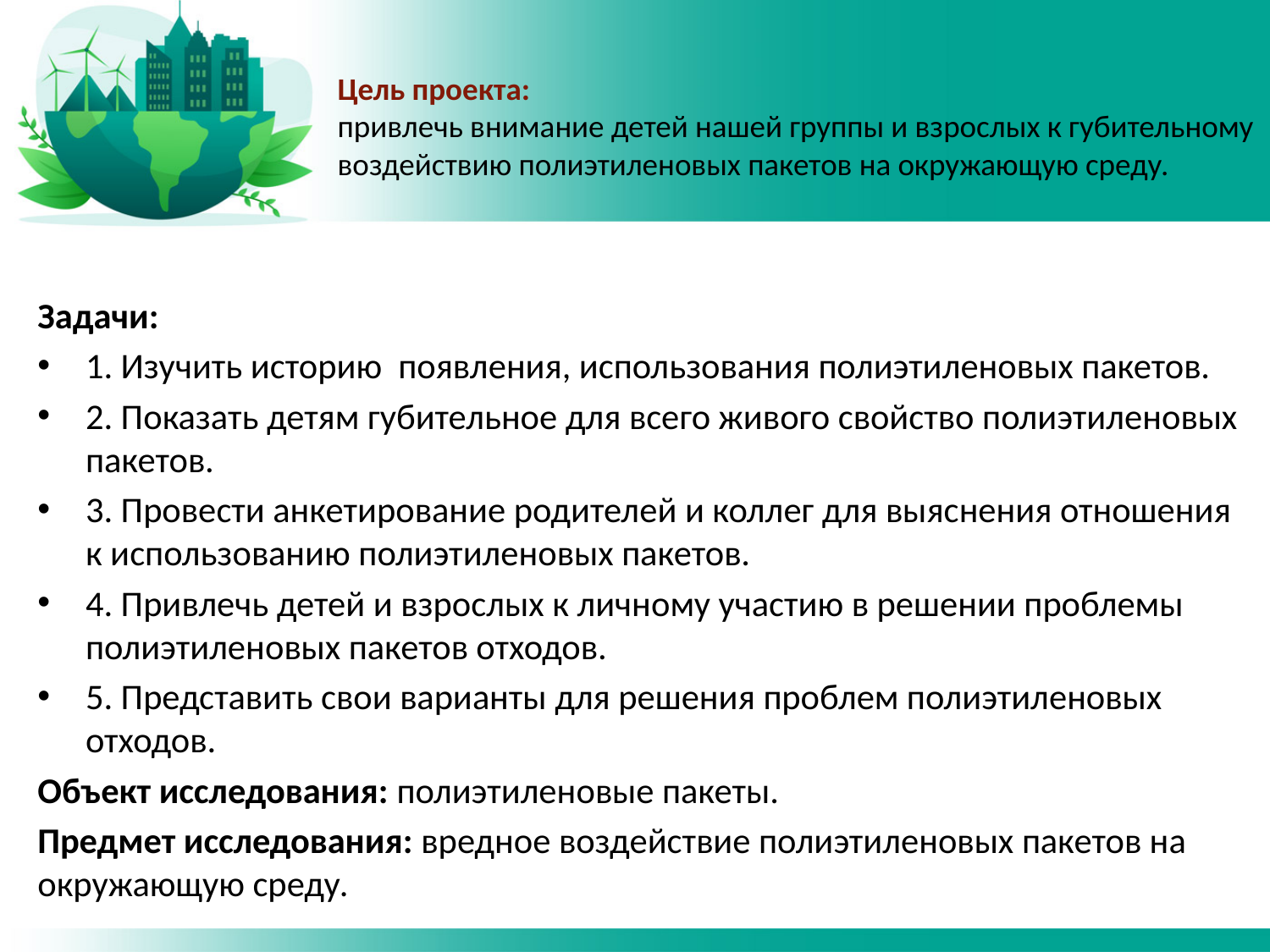

# Цель проекта: привлечь внимание детей нашей группы и взрослых к губительному воздействию полиэтиленовых пакетов на окружающую среду.
Задачи:
1. Изучить историю  появления, использования полиэтиленовых пакетов.
2. Показать детям губительное для всего живого свойство полиэтиленовых пакетов.
3. Провести анкетирование родителей и коллег для выяснения отношения  к использованию полиэтиленовых пакетов.
4. Привлечь детей и взрослых к личному участию в решении проблемы полиэтиленовых пакетов отходов.
5. Представить свои варианты для решения проблем полиэтиленовых отходов.
Объект исследования: полиэтиленовые пакеты.
Предмет исследования: вредное воздействие полиэтиленовых пакетов на окружающую среду.